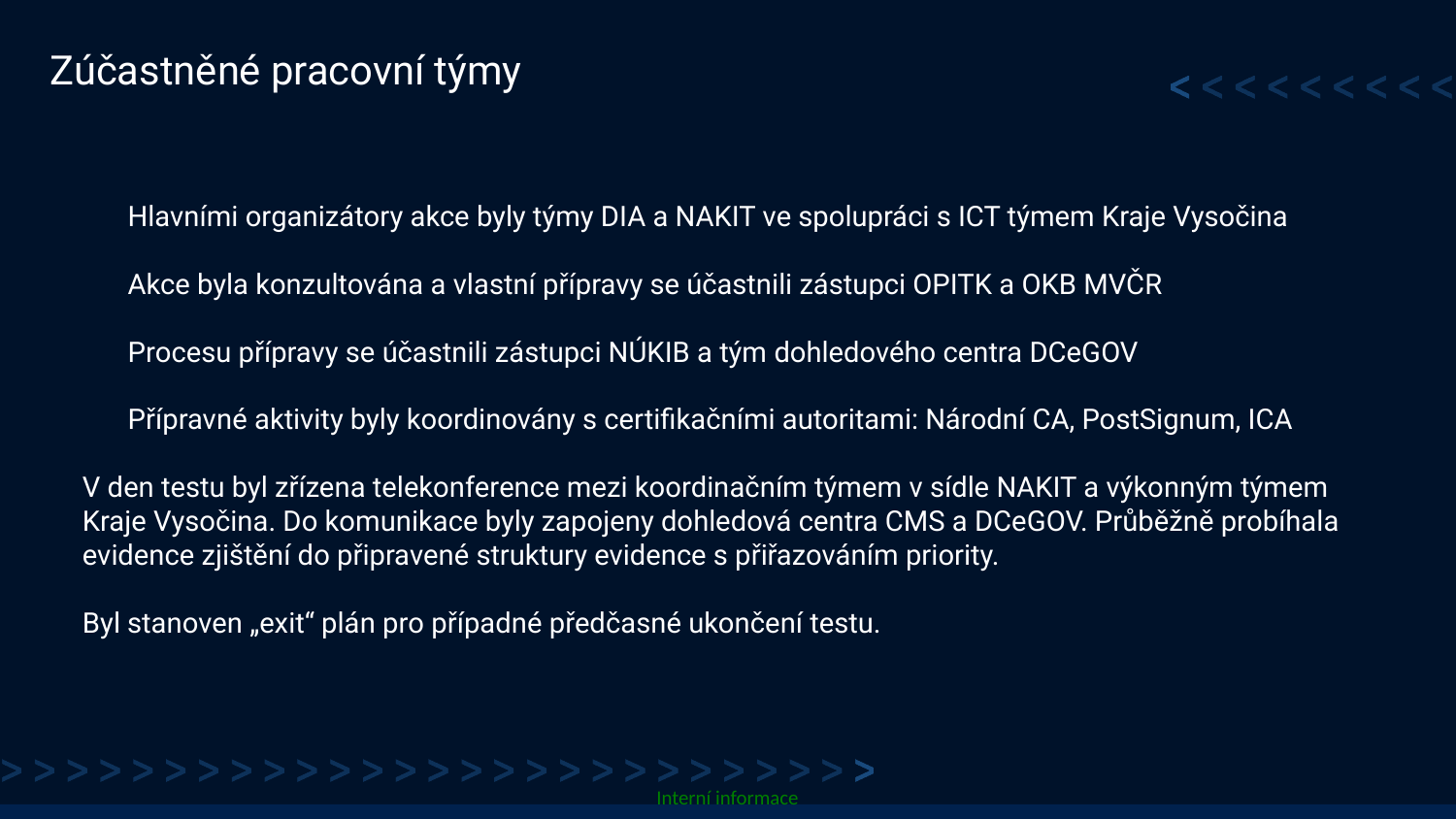

# Zúčastněné pracovní týmy
Hlavními organizátory akce byly týmy DIA a NAKIT ve spolupráci s ICT týmem Kraje Vysočina

Akce byla konzultována a vlastní přípravy se účastnili zástupci OPITK a OKB MVČR

Procesu přípravy se účastnili zástupci NÚKIB a tým dohledového centra DCeGOV

Přípravné aktivity byly koordinovány s certifikačními autoritami: Národní CA, PostSignum, ICA

V den testu byl zřízena telekonference mezi koordinačním týmem v sídle NAKIT a výkonným týmem Kraje Vysočina. Do komunikace byly zapojeny dohledová centra CMS a DCeGOV. Průběžně probíhala evidence zjištění do připravené struktury evidence s přiřazováním priority.

Byl stanoven „exit“ plán pro případné předčasné ukončení testu.